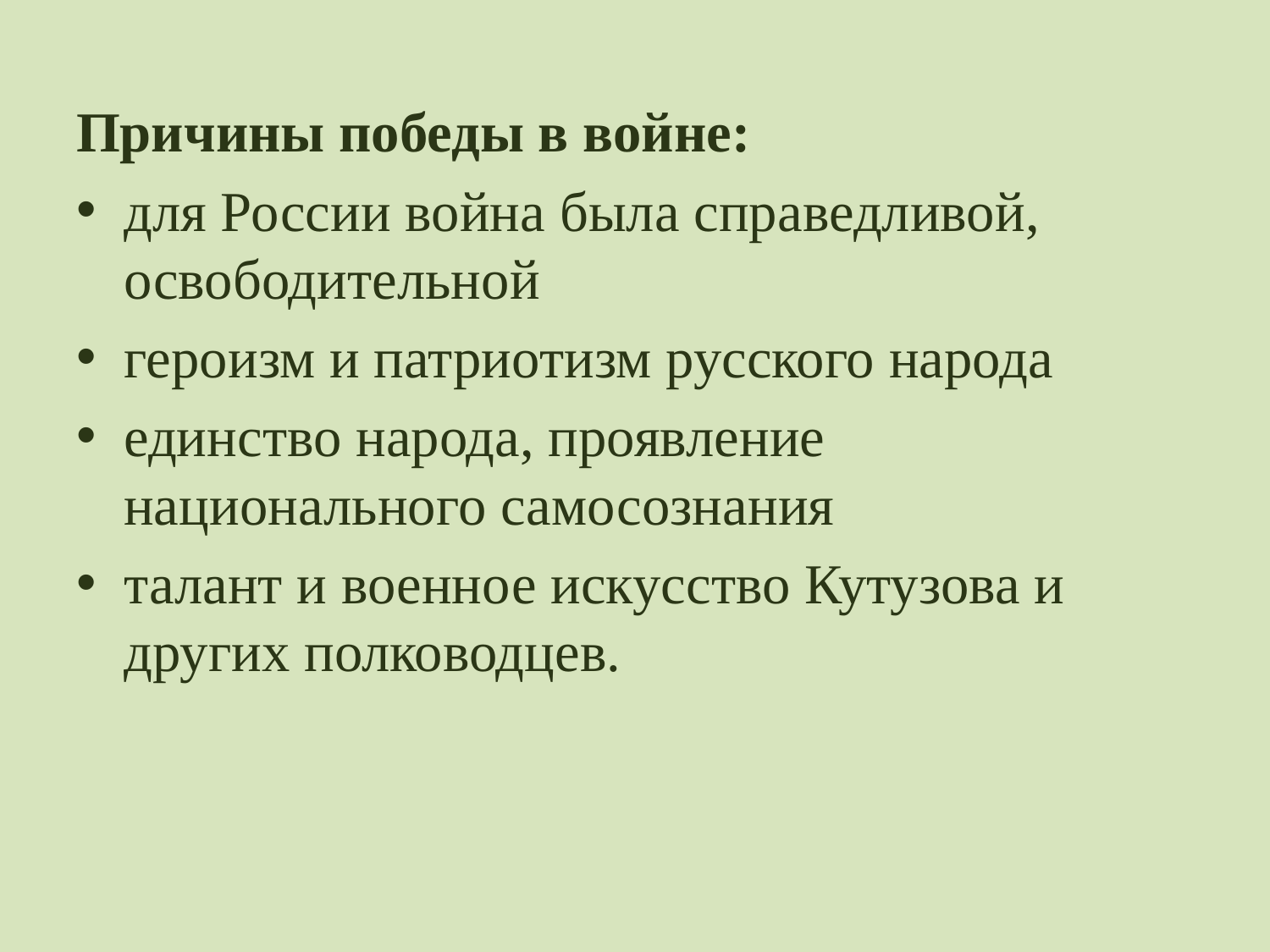

#
Причины победы в войне:
для России война была справедливой, освободительной
героизм и патриотизм русского народа
единство народа, проявление национального самосознания
талант и военное искусство Кутузова и других полководцев.